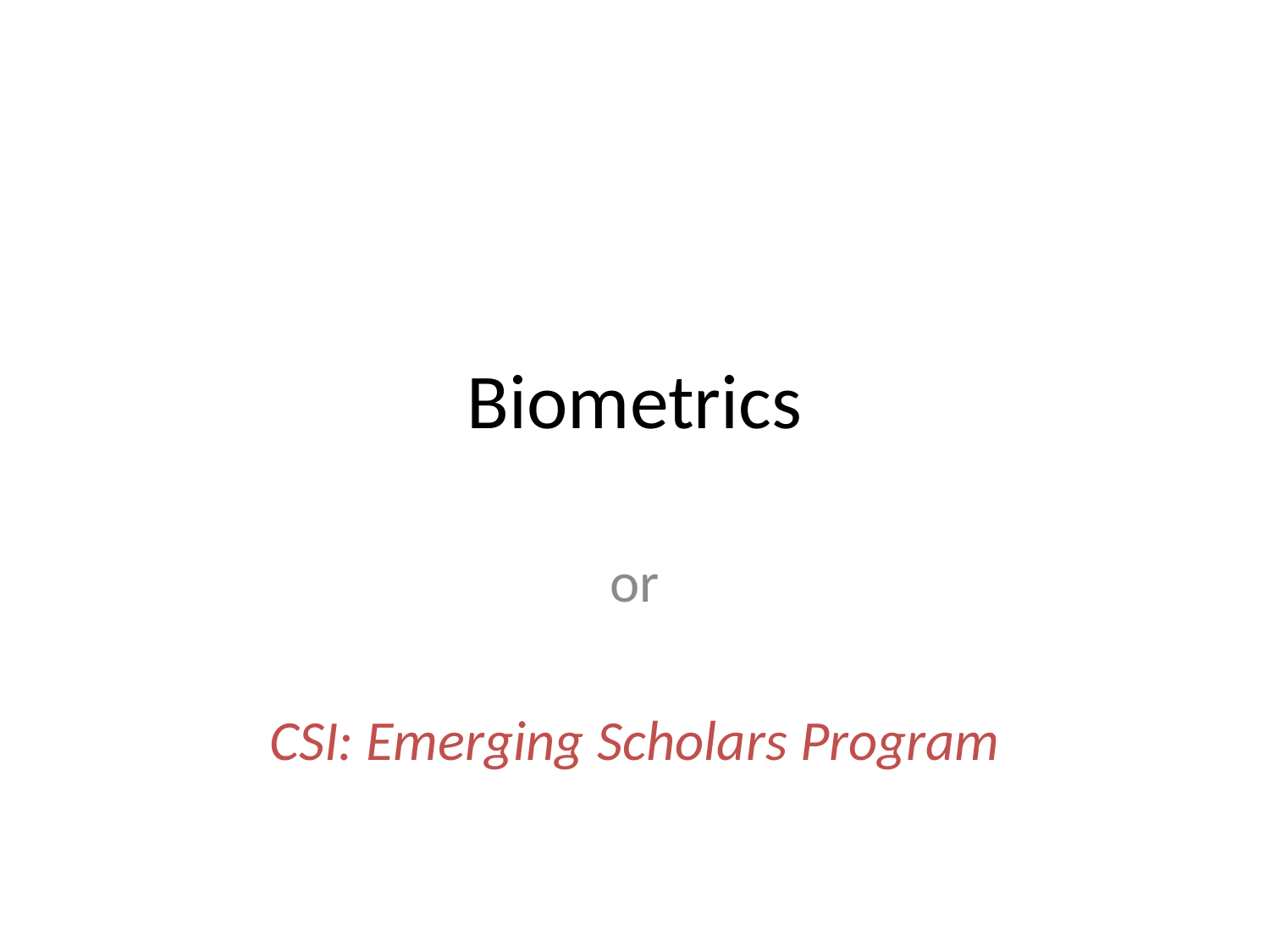

# Biometrics
or

CSI: Emerging Scholars Program